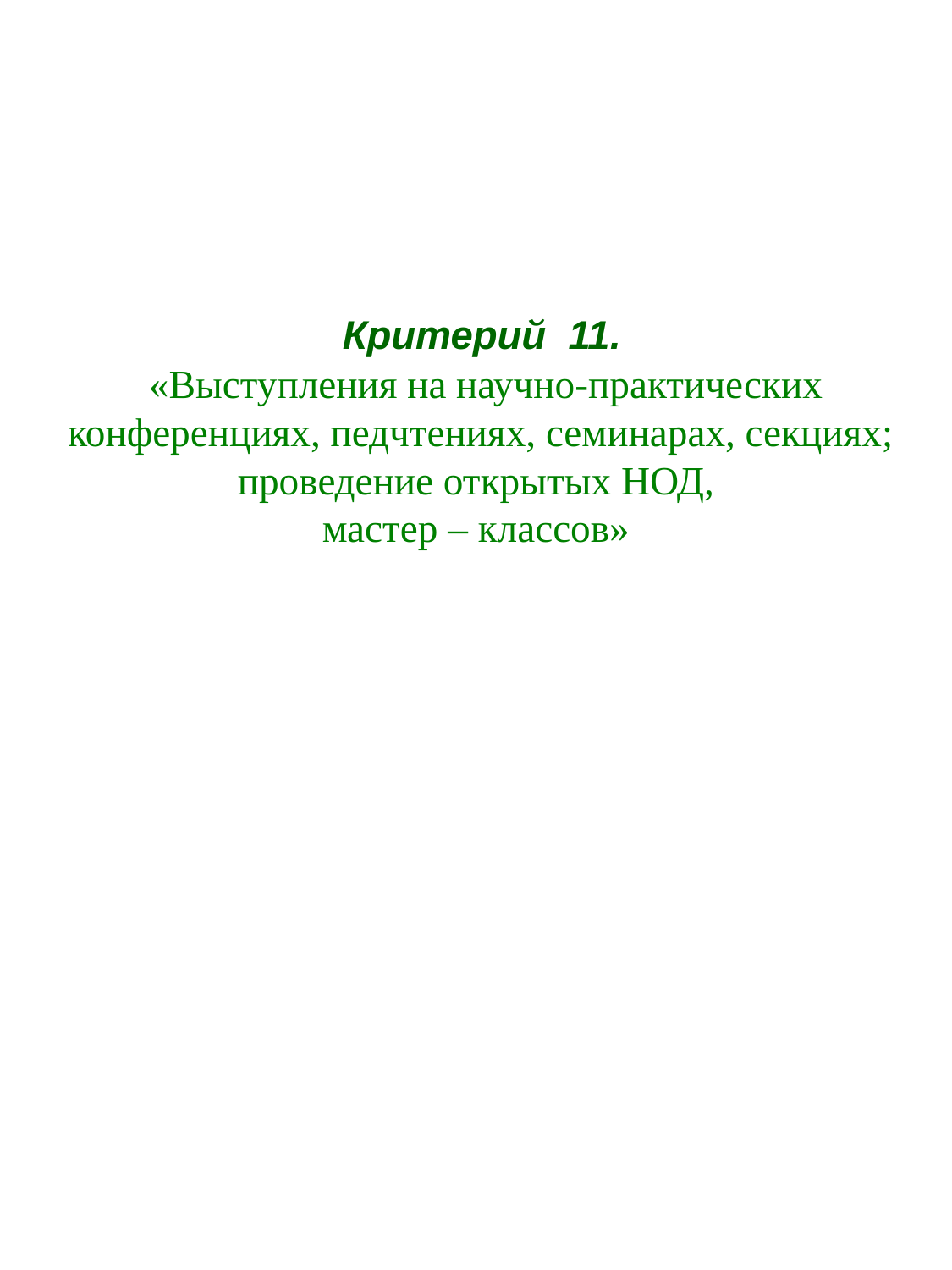

# Критерий  11. «Выступления на научно-практических конференциях, педчтениях, семинарах, секциях; проведение открытых НОД, мастер – классов»